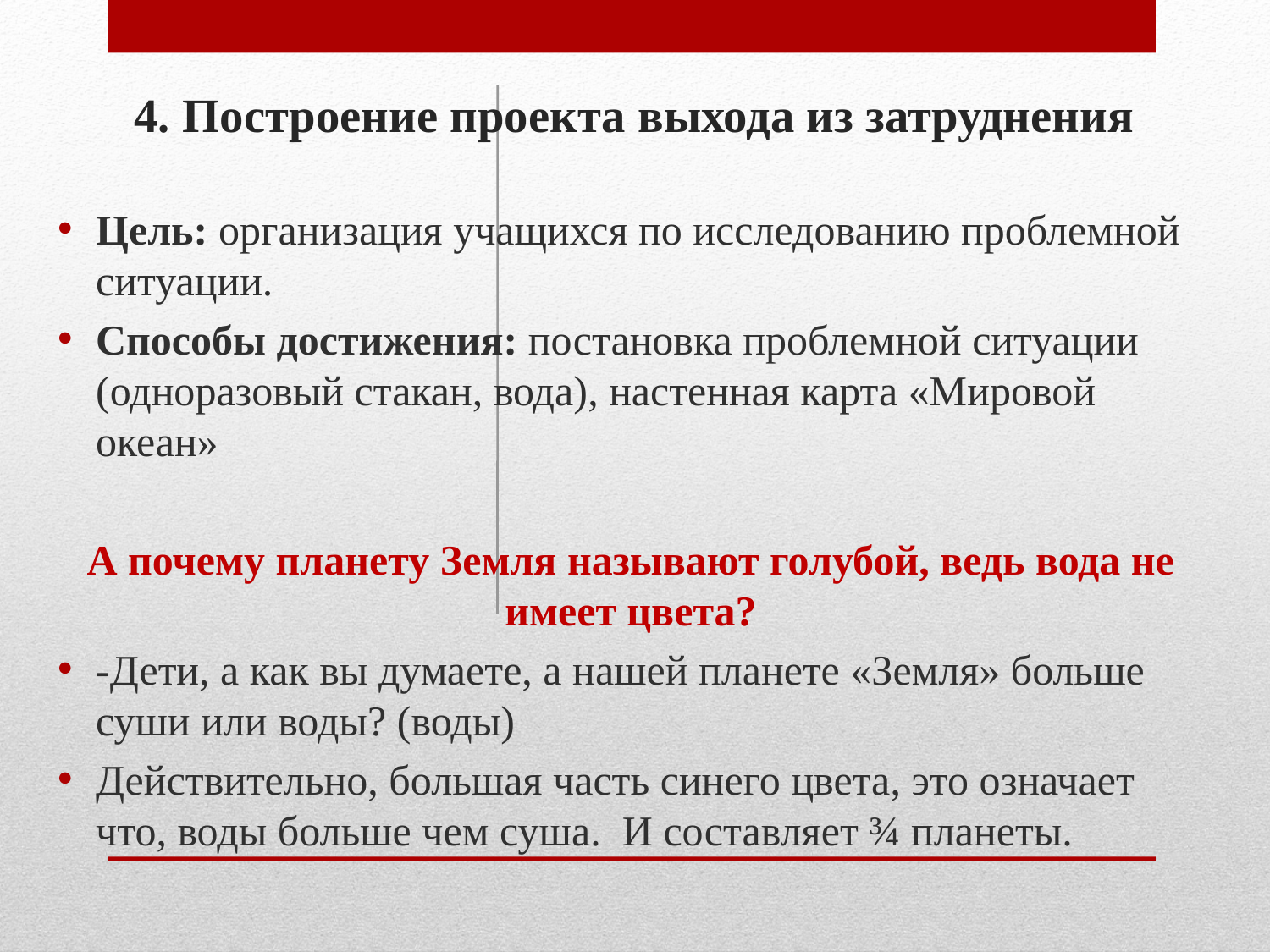

# 4. Построение проекта выхода из затруднения
Цель: организация учащихся по исследованию проблемной ситуации.
Способы достижения: постановка проблемной ситуации (одноразовый стакан, вода), настенная карта «Мировой океан»

А почему планету Земля называют голубой, ведь вода не имеет цвета?
-Дети, а как вы думаете, а нашей планете «Земля» больше суши или воды? (воды)
Действительно, большая часть синего цвета, это означает что, воды больше чем суша.  И составляет ¾ планеты.